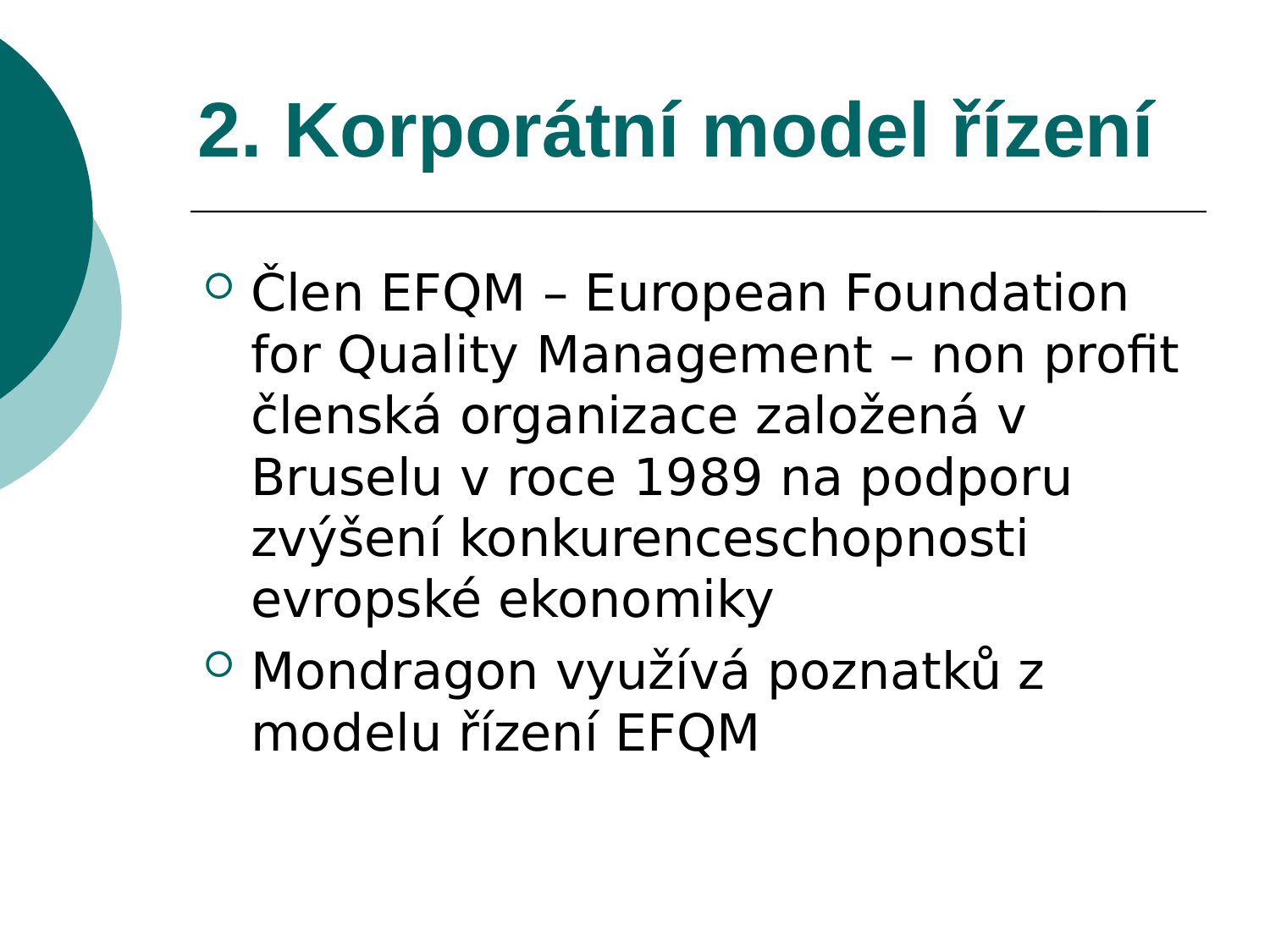

# 2. Korporátní model řízení
Člen EFQM – European Foundation for Quality Management – non profit členská organizace založená v Bruselu v roce 1989 na podporu zvýšení konkurenceschopnosti evropské ekonomiky
Mondragon využívá poznatků z modelu řízení EFQM